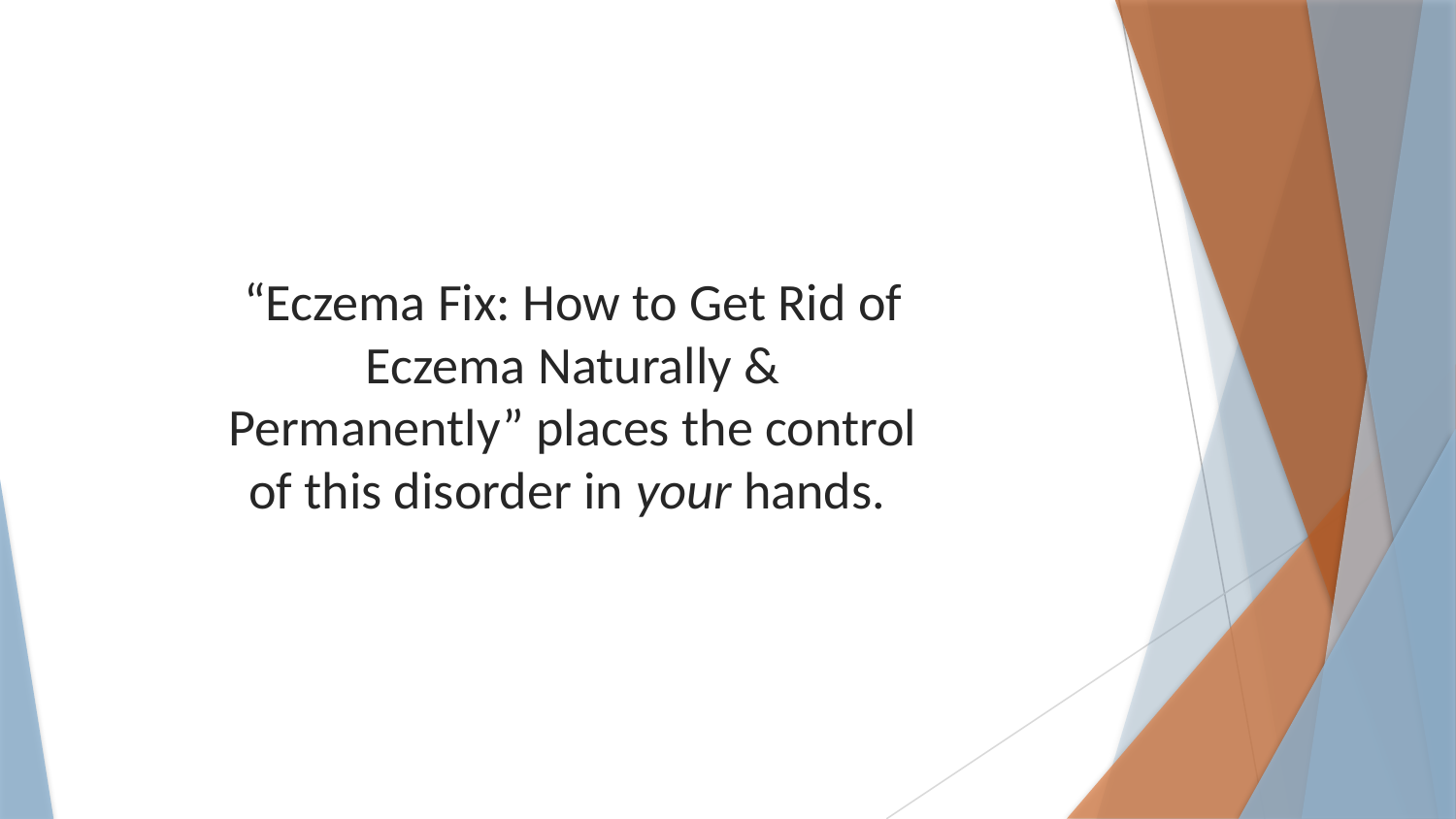

“Eczema Fix: How to Get Rid of Eczema Naturally & Permanently” places the control of this disorder in your hands.